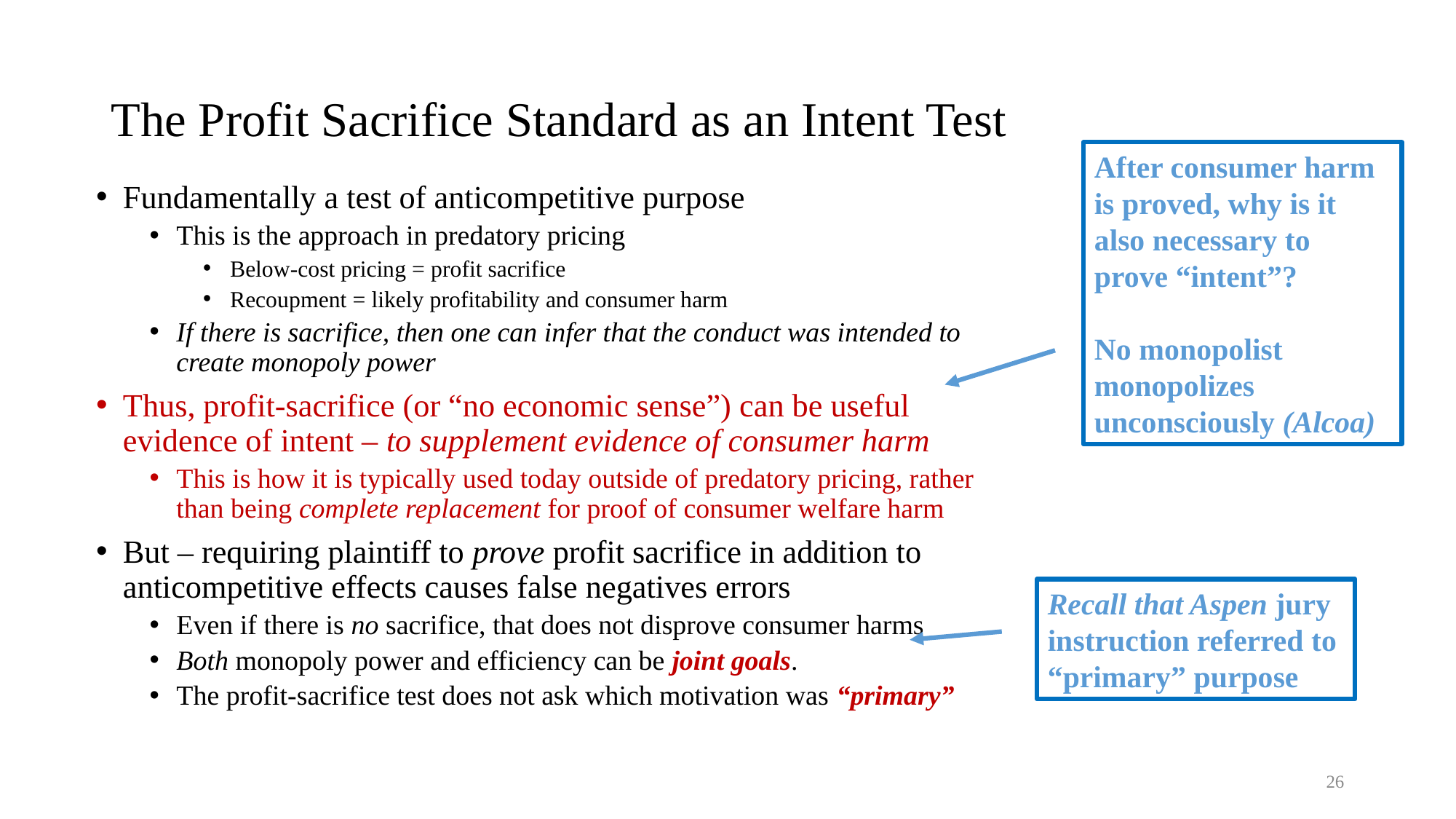

# The Profit Sacrifice Standard as an Intent Test
After consumer harm is proved, why is it also necessary to prove “intent”?

No monopolist monopolizes unconsciously (Alcoa)
Fundamentally a test of anticompetitive purpose
This is the approach in predatory pricing
Below-cost pricing = profit sacrifice
Recoupment = likely profitability and consumer harm
If there is sacrifice, then one can infer that the conduct was intended to create monopoly power
Thus, profit-sacrifice (or “no economic sense”) can be useful evidence of intent – to supplement evidence of consumer harm
This is how it is typically used today outside of predatory pricing, rather than being complete replacement for proof of consumer welfare harm
But – requiring plaintiff to prove profit sacrifice in addition to anticompetitive effects causes false negatives errors
Even if there is no sacrifice, that does not disprove consumer harms
Both monopoly power and efficiency can be joint goals.
The profit-sacrifice test does not ask which motivation was “primary”

Recall that Aspen jury instruction referred to “primary” purpose
26